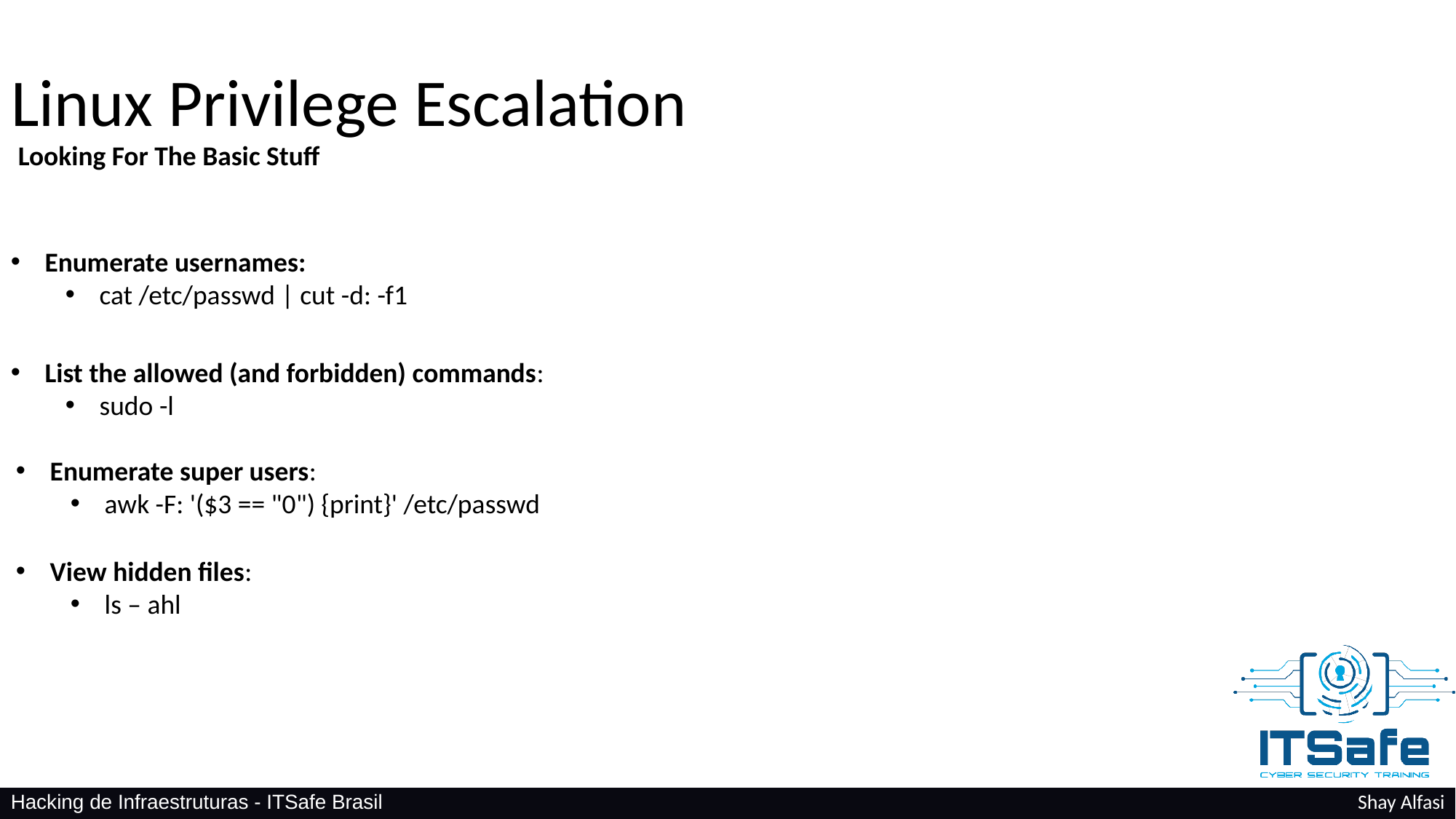

Linux Privilege Escalation
Looking For The Basic Stuff
Enumerate usernames:
cat /etc/passwd | cut -d: -f1
List the allowed (and forbidden) commands:
sudo -l
Enumerate super users:
awk -F: '($3 == "0") {print}' /etc/passwd
View hidden files:
ls – ahl